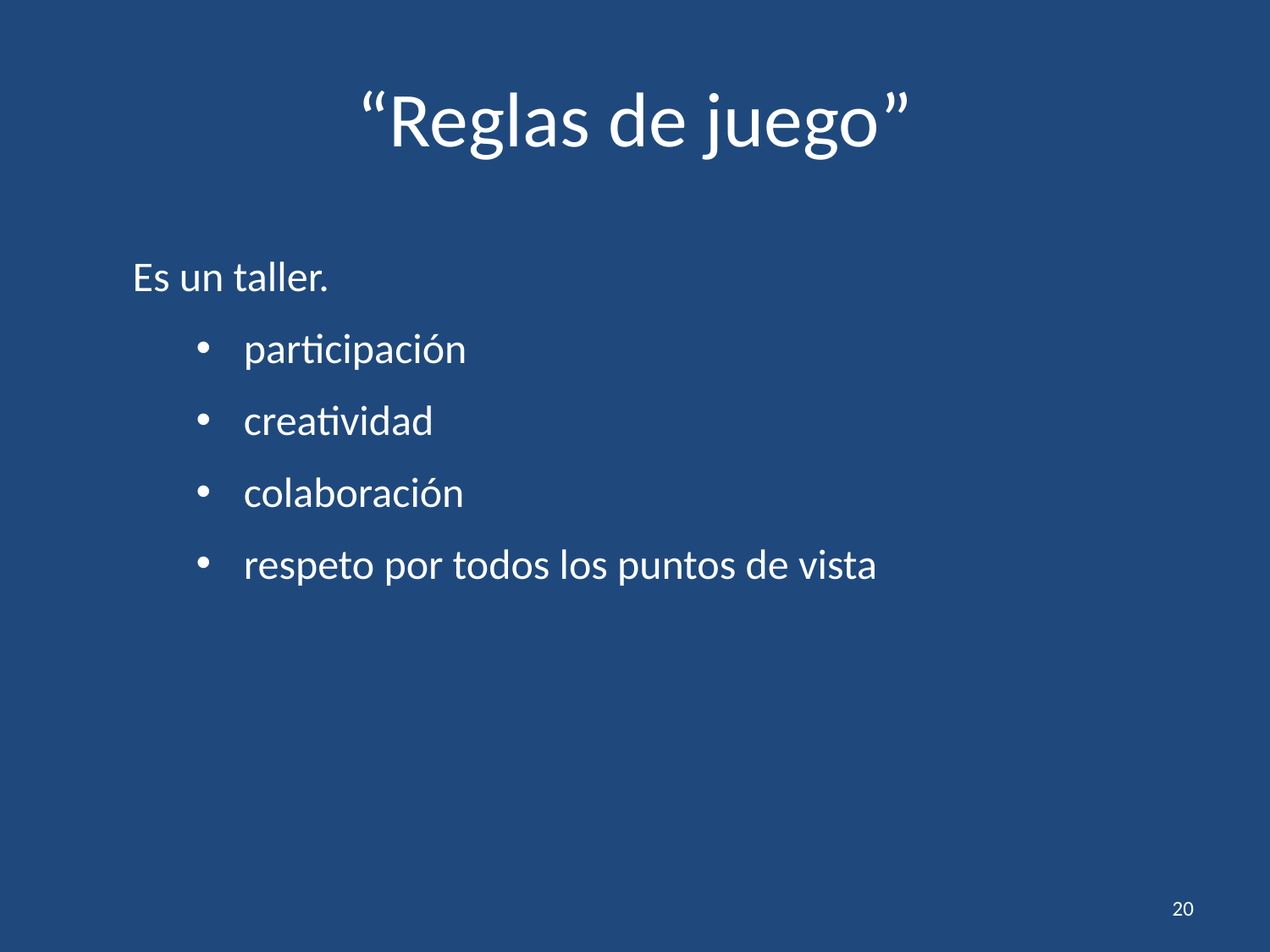

“Reglas de juego”
Es un taller.
participación
creatividad
colaboración
respeto por todos los puntos de vista
20